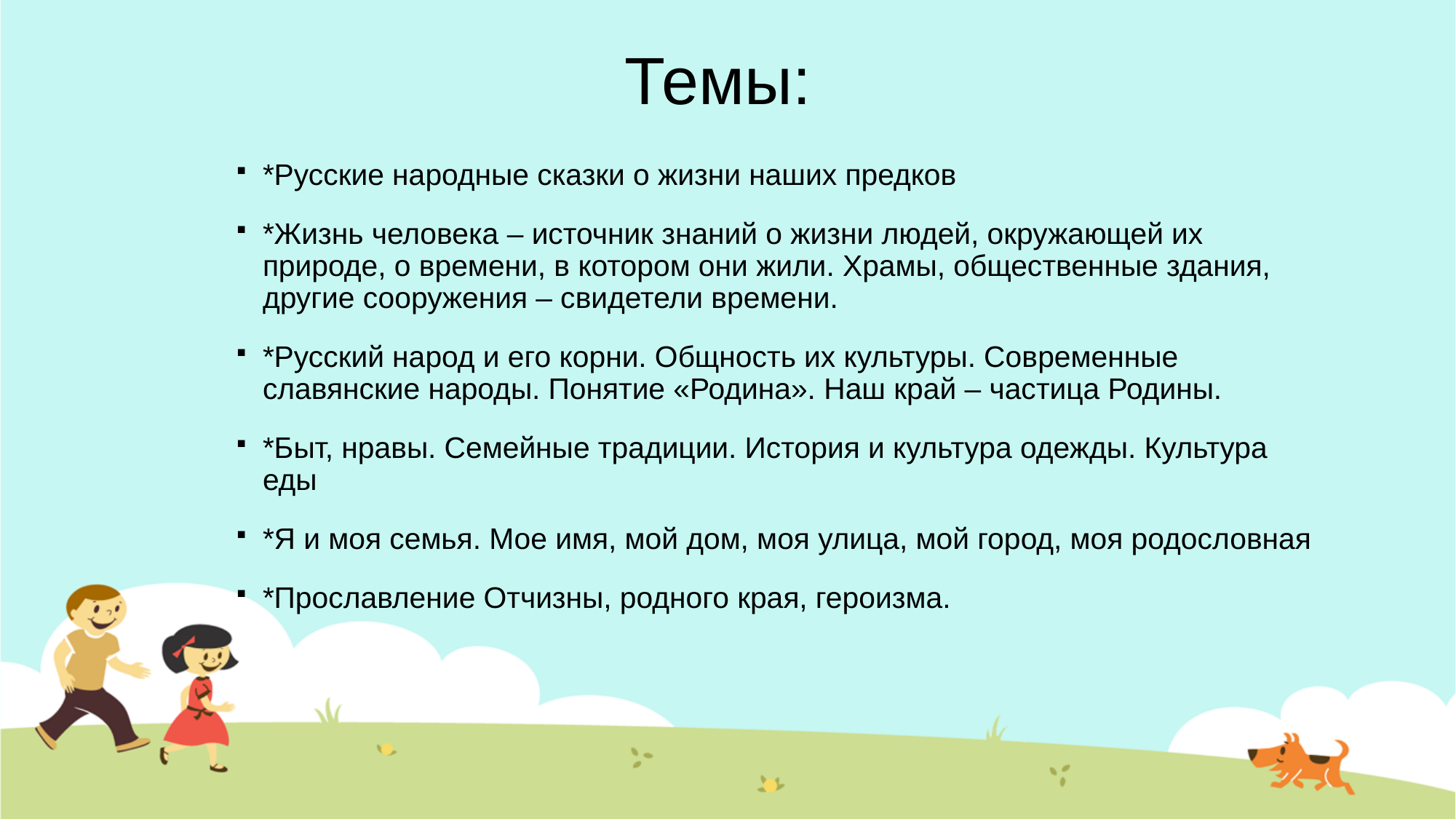

# Темы:
*Русские народные сказки о жизни наших предков
*Жизнь человека – источник знаний о жизни людей, окружающей их природе, о времени, в котором они жили. Храмы, общественные здания, другие сооружения – свидетели времени.
*Русский народ и его корни. Общность их культуры. Современные славянские народы. Понятие «Родина». Наш край – частица Родины.
*Быт, нравы. Семейные традиции. История и культура одежды. Культура еды
*Я и моя семья. Мое имя, мой дом, моя улица, мой город, моя родословная
*Прославление Отчизны, родного края, героизма.